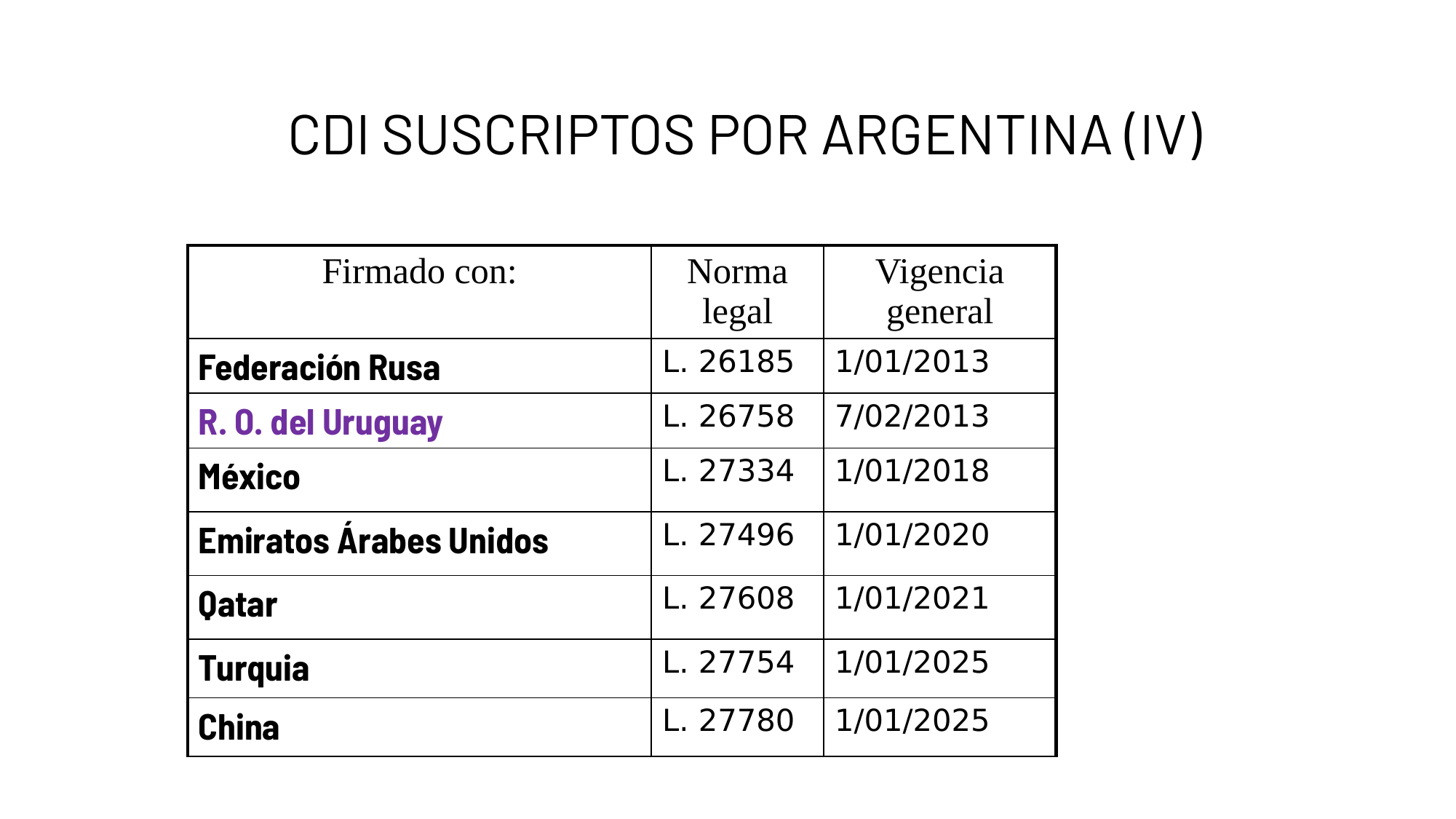

# CDI SUSCRIPTOS POR ARGENTINA (IV)
| Firmado con: | Norma legal | Vigencia general |
| --- | --- | --- |
| Federación Rusa | L. 26185 | 1/01/2013 |
| R. O. del Uruguay | L. 26758 | 7/02/2013 |
| México | L. 27334 | 1/01/2018 |
| Emiratos Árabes Unidos | L. 27496 | 1/01/2020 |
| Qatar | L. 27608 | 1/01/2021 |
| Turquia | L. 27754 | 1/01/2025 |
| China | L. 27780 | 1/01/2025 |